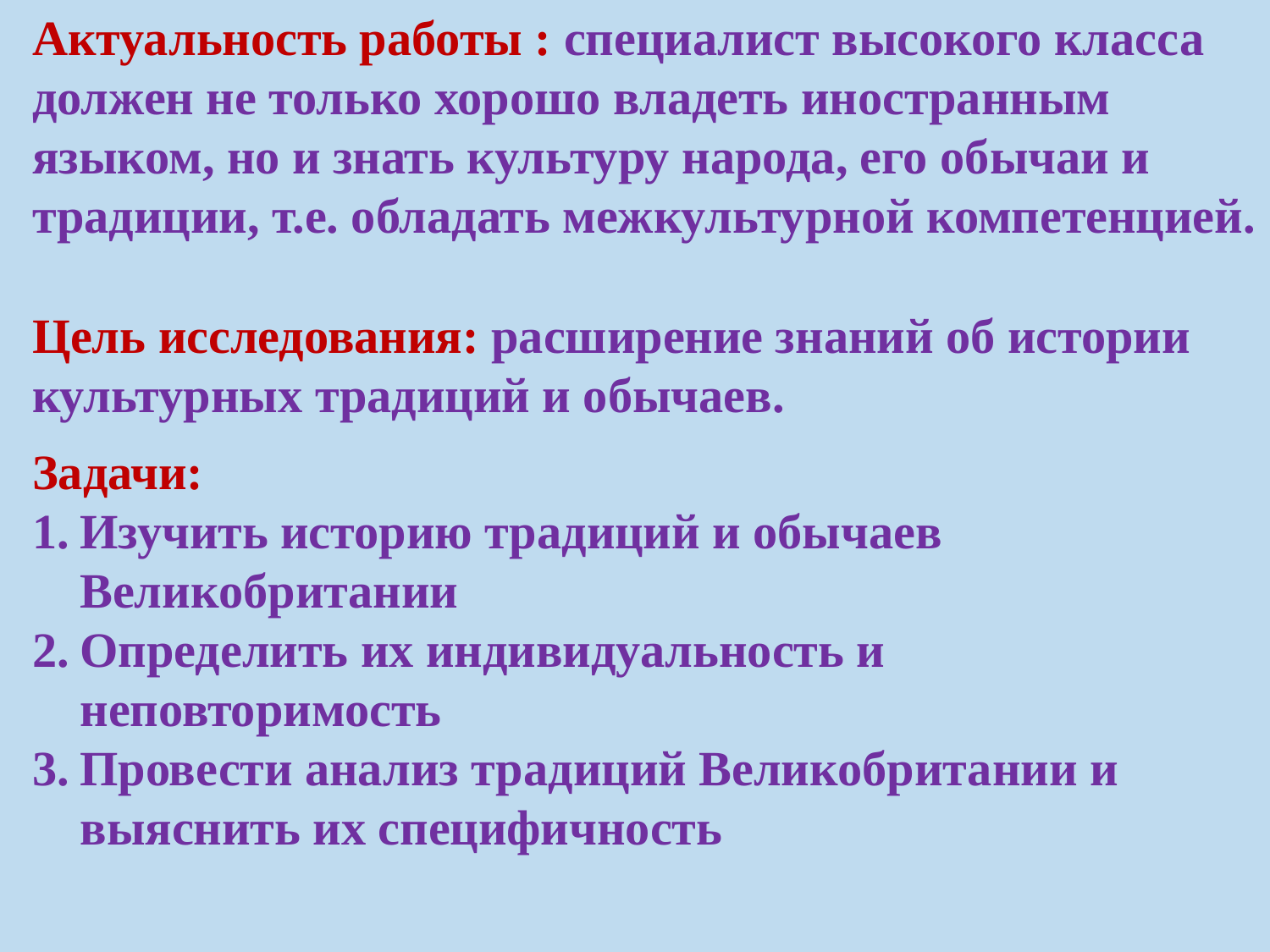

Актуальность работы : специалист высокого класса должен не только хорошо владеть иностранным языком, но и знать культуру народа, его обычаи и традиции, т.е. обладать межкультурной компетенцией.
Цель исследования: расширение знаний об истории культурных традиций и обычаев.
Задачи:
Изучить историю традиций и обычаев Великобритании
Определить их индивидуальность и неповторимость
Провести анализ традиций Великобритании и выяснить их специфичность